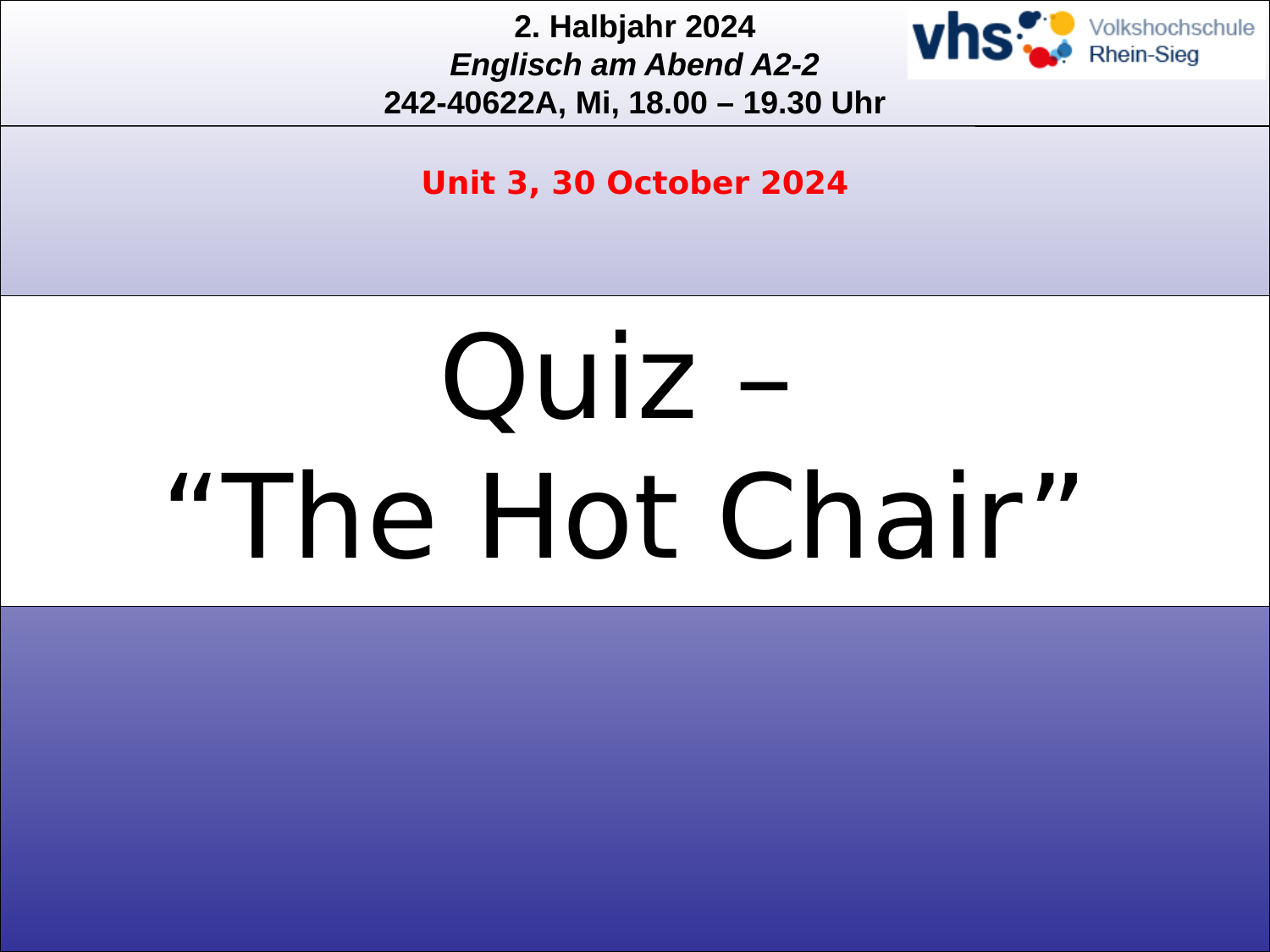

Unit 3, 30 October 2024
# Quiz – “The Hot Chair”